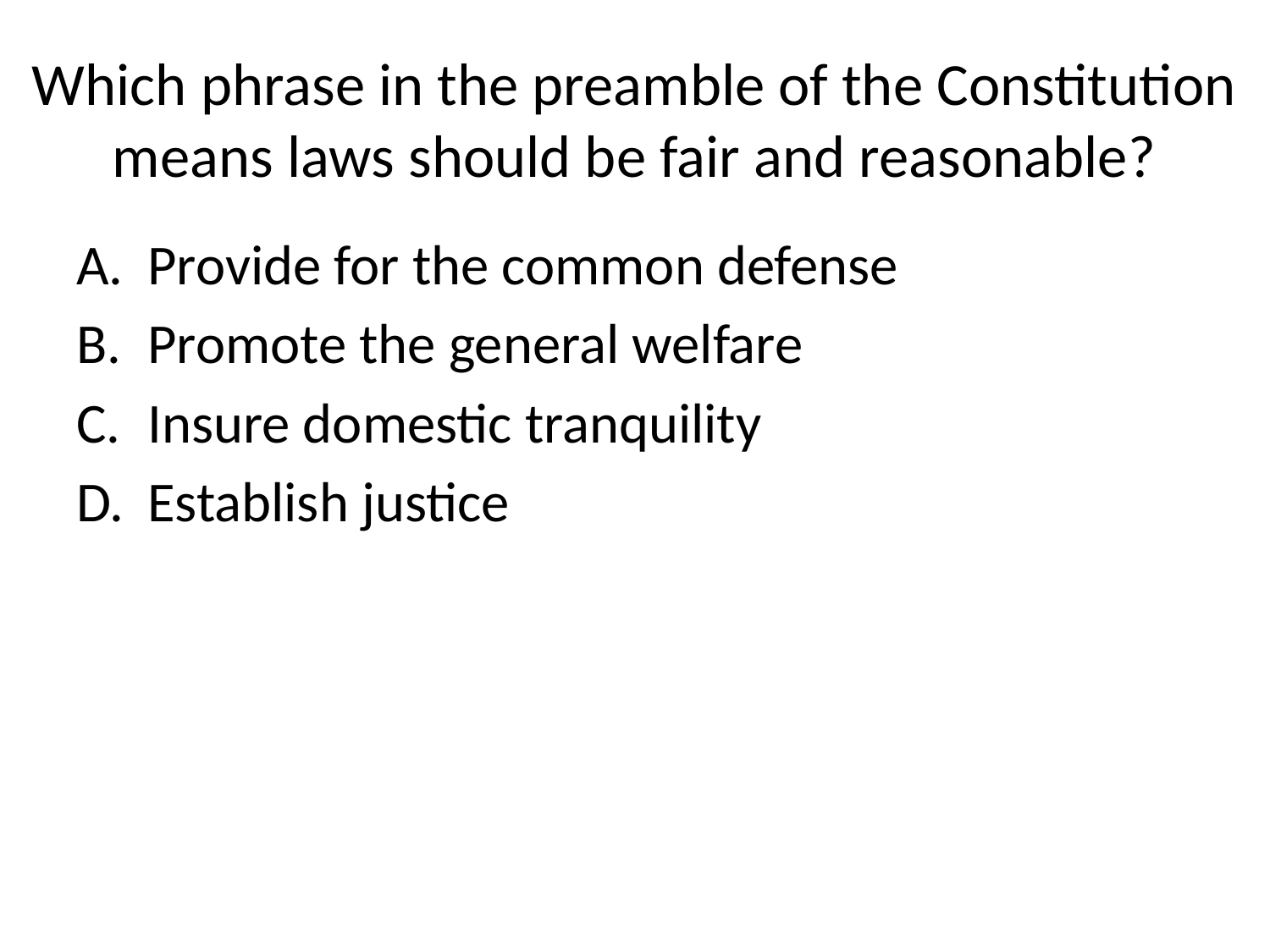

# Which phrase in the preamble of the Constitution means laws should be fair and reasonable?
Provide for the common defense
Promote the general welfare
Insure domestic tranquility
Establish justice